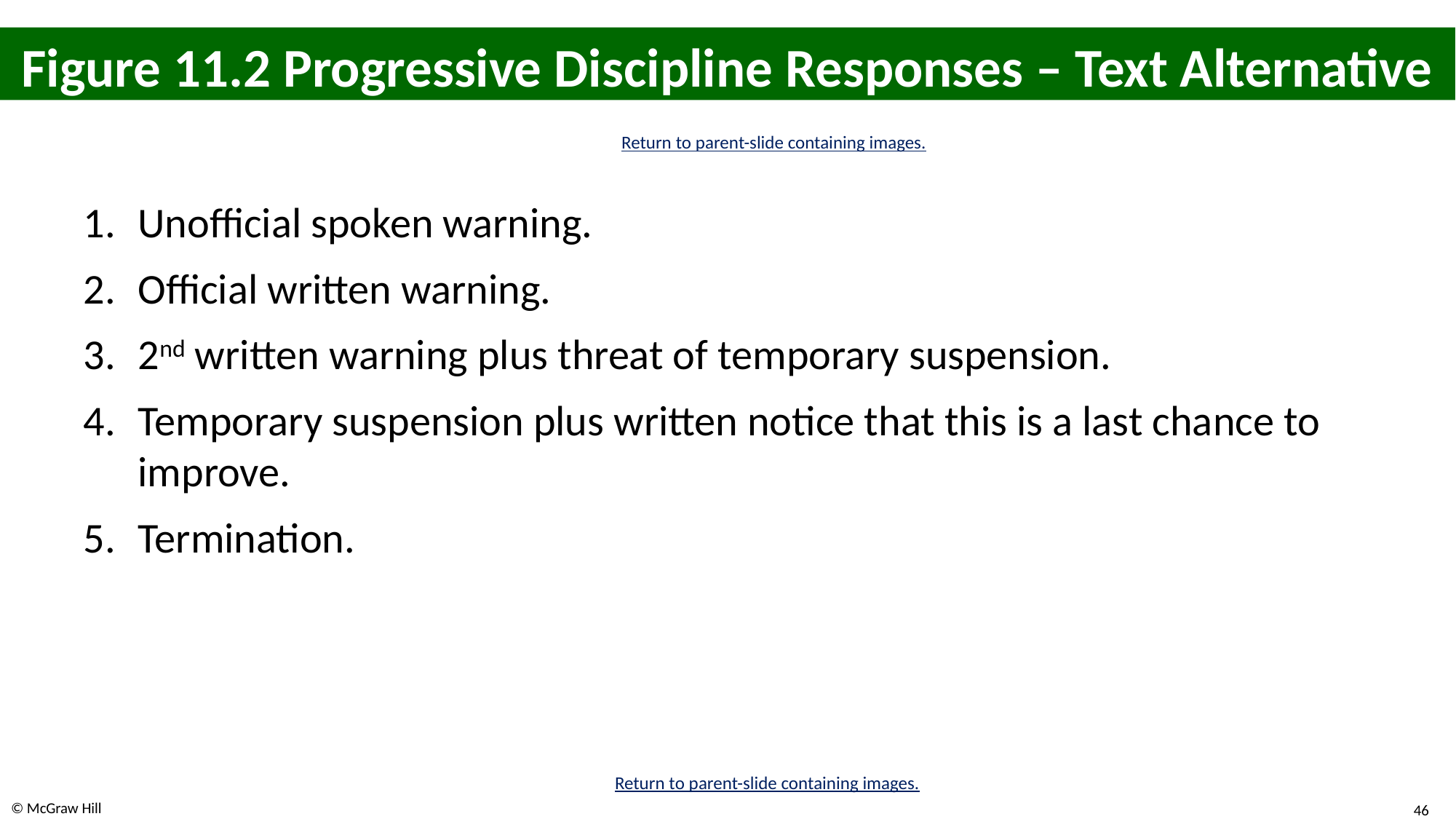

# Figure 11.2 Progressive Discipline Responses – Text Alternative
Return to parent-slide containing images.
Unofficial spoken warning.
Official written warning.
2nd written warning plus threat of temporary suspension.
Temporary suspension plus written notice that this is a last chance to improve.
Termination.
Return to parent-slide containing images.